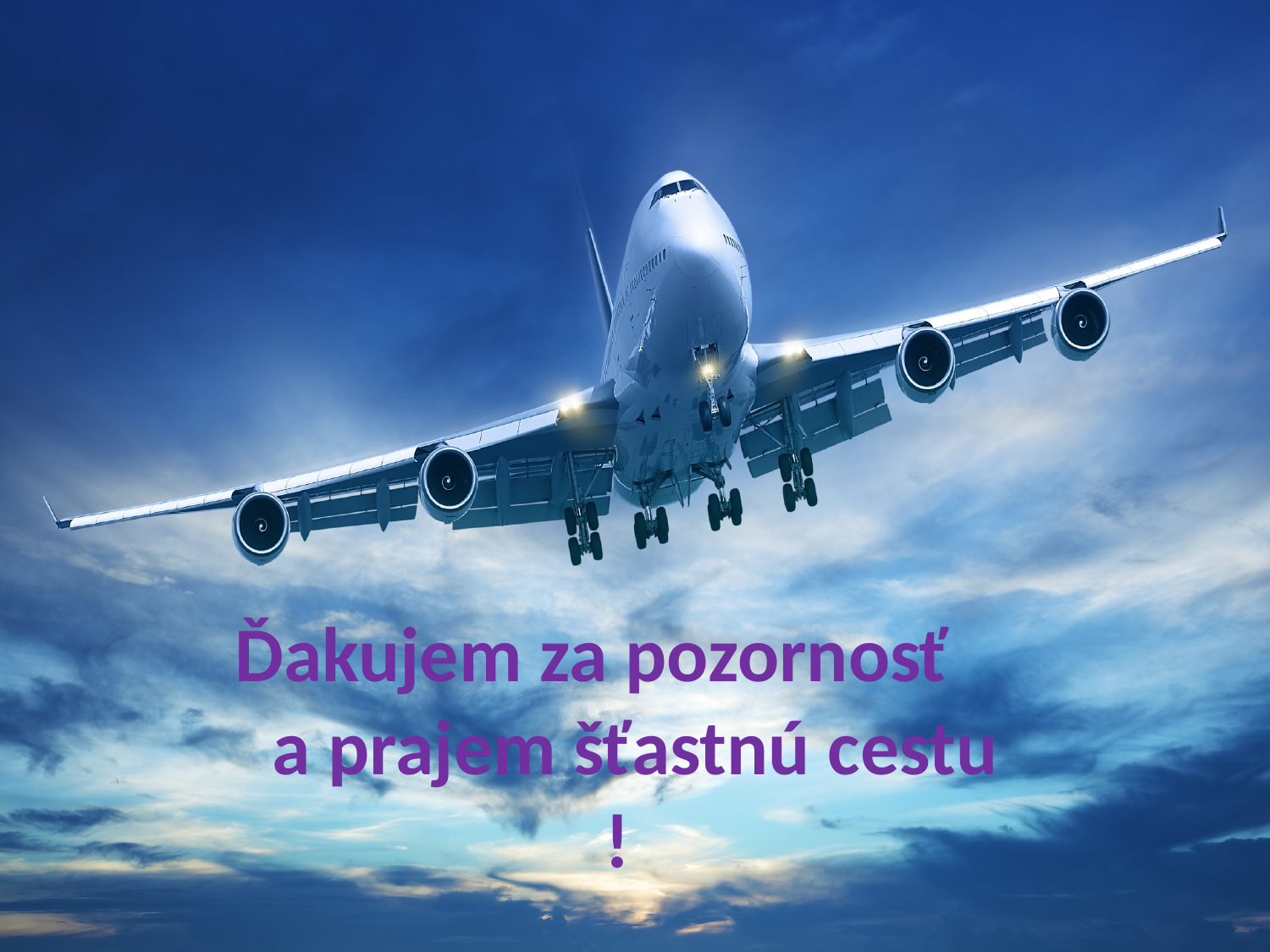

# Ďakujem za pozornosť      a prajem šťastnú cestu !